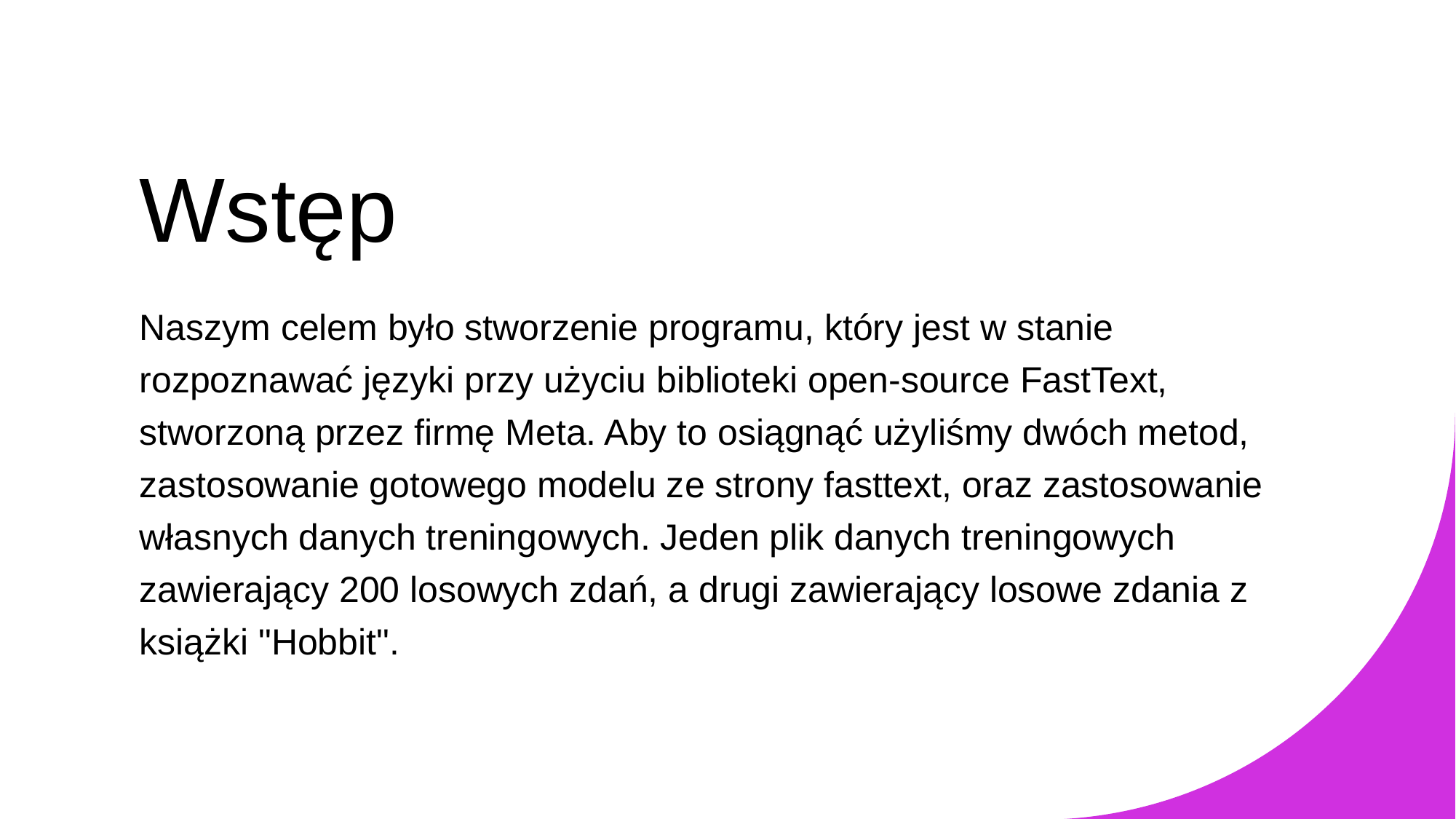

# Wstęp
Naszym celem było stworzenie programu, który jest w stanie rozpoznawać języki przy użyciu biblioteki open-source FastText, stworzoną przez firmę Meta. Aby to osiągnąć użyliśmy dwóch metod, zastosowanie gotowego modelu ze strony fasttext, oraz zastosowanie własnych danych treningowych. Jeden plik danych treningowych zawierający 200 losowych zdań, a drugi zawierający losowe zdania z książki "Hobbit".